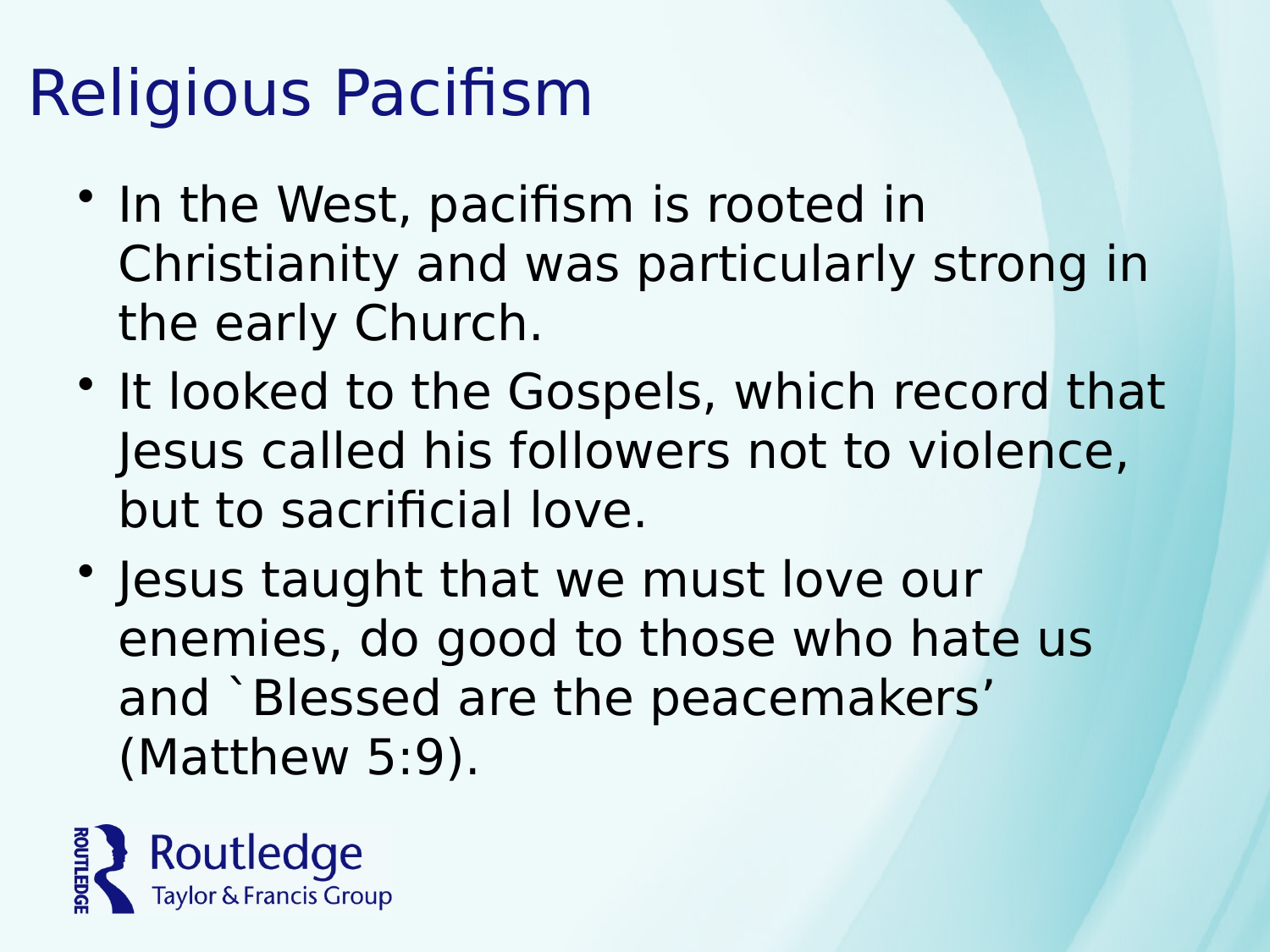

# Religious Pacifism
In the West, pacifism is rooted in Christianity and was particularly strong in the early Church.
It looked to the Gospels, which record that Jesus called his followers not to violence, but to sacrificial love.
Jesus taught that we must love our enemies, do good to those who hate us and `Blessed are the peace­makers’ (Matthew 5:9).